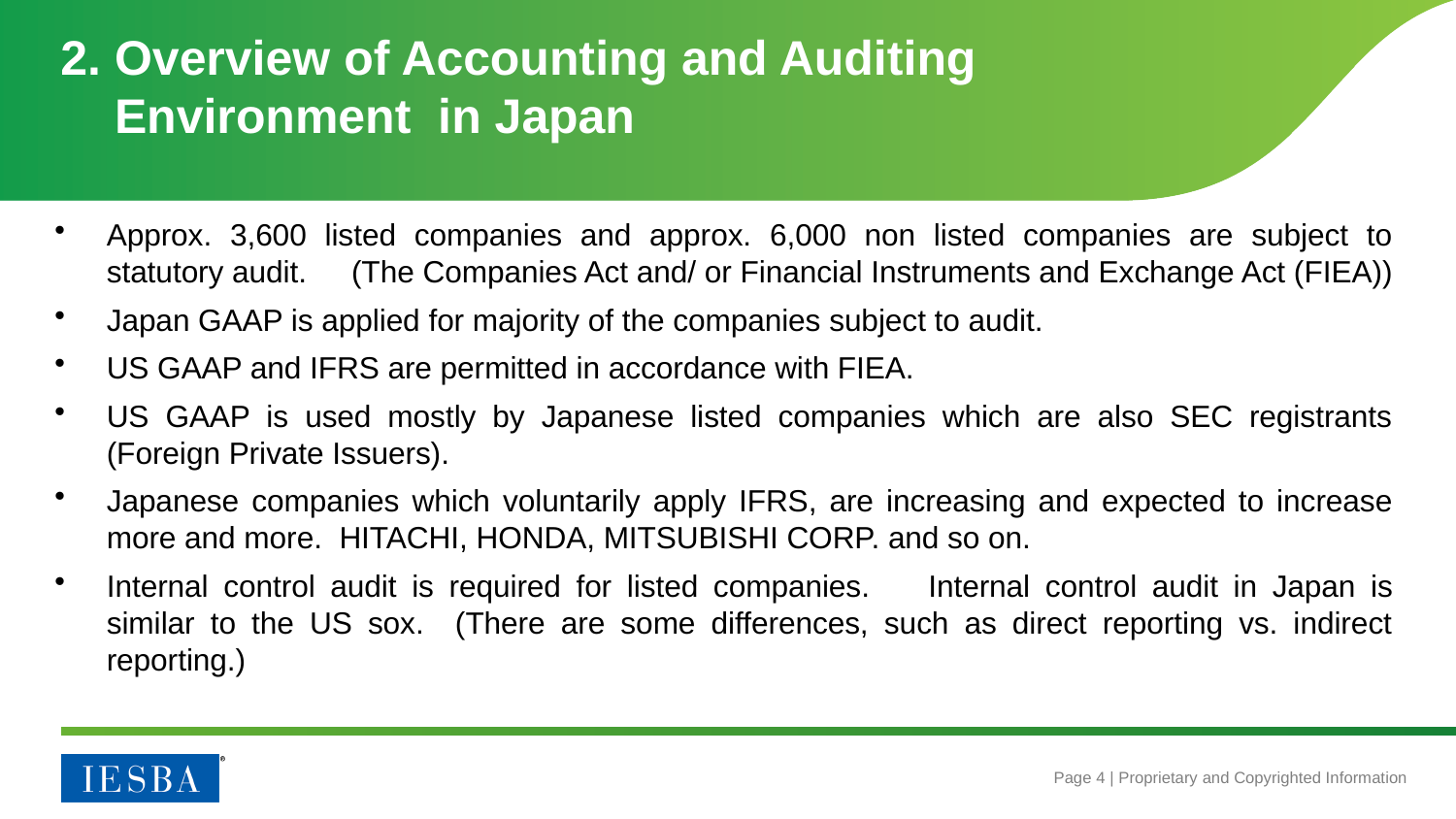

# 2. Overview of Accounting and Auditing Environment  in Japan
Approx. 3,600 listed companies and approx. 6,000 non listed companies are subject to statutory audit.　(The Companies Act and/ or Financial Instruments and Exchange Act (FIEA))
Japan GAAP is applied for majority of the companies subject to audit.
US GAAP and IFRS are permitted in accordance with FIEA.
US GAAP is used mostly by Japanese listed companies which are also SEC registrants (Foreign Private Issuers).
Japanese companies which voluntarily apply IFRS, are increasing and expected to increase more and more.  HITACHI, HONDA, MITSUBISHI CORP. and so on.
Internal control audit is required for listed companies.　Internal control audit in Japan is similar to the US sox.  (There are some differences, such as direct reporting vs. indirect reporting.)